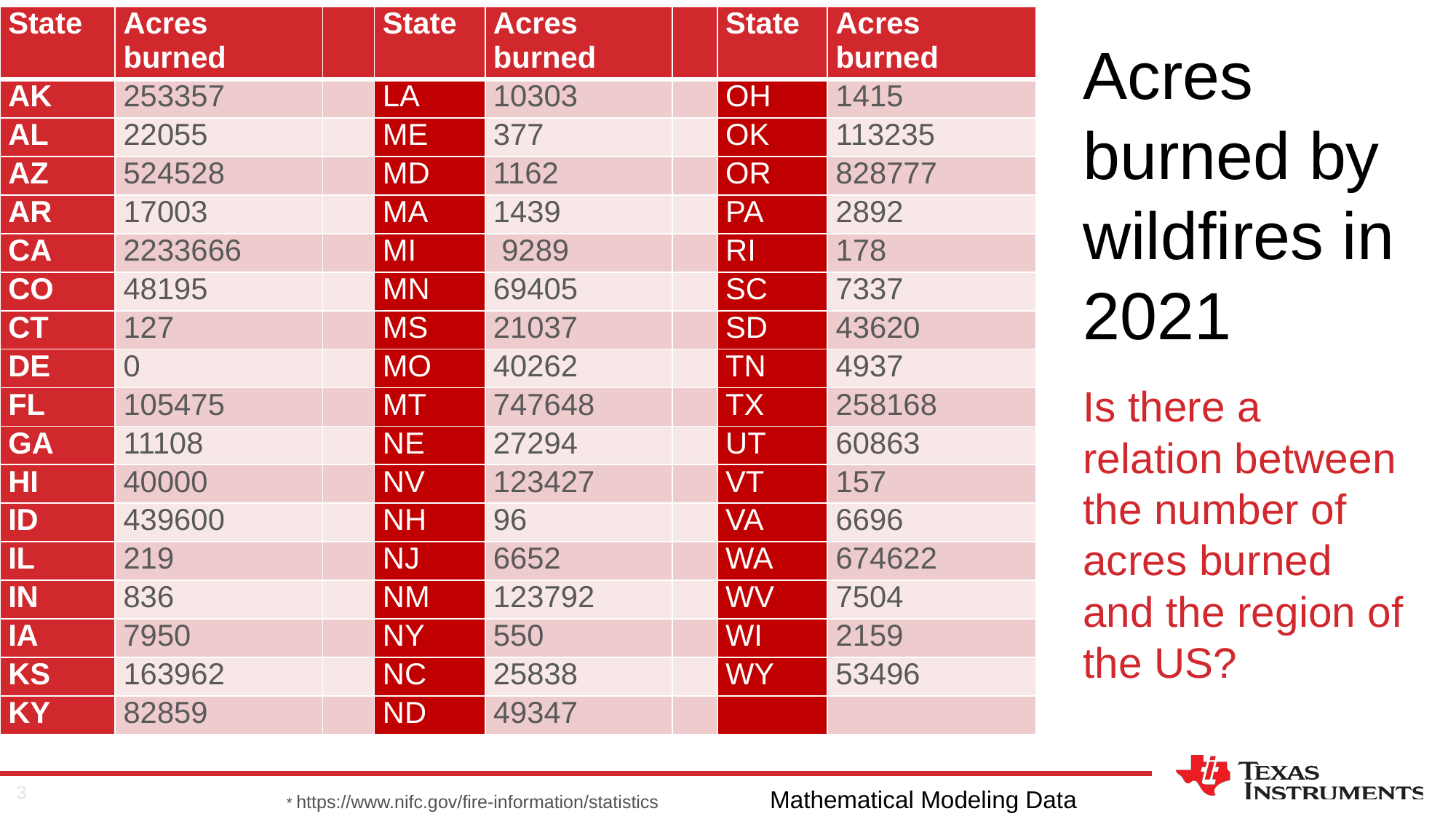

| State | Acres burned |  | State | Acres burned |  | State | Acres burned |
| --- | --- | --- | --- | --- | --- | --- | --- |
| AK | 253357 |  | LA | 10303 |  | OH | 1415 |
| AL | 22055 |  | ME | 377 |  | OK | 113235 |
| AZ | 524528 |  | MD | 1162 |  | OR | 828777 |
| AR | 17003 |  | MA | 1439 |  | PA | 2892 |
| CA | 2233666 |  | MI | 9289 |  | RI | 178 |
| CO | 48195 |  | MN | 69405 |  | SC | 7337 |
| CT | 127 |  | MS | 21037 |  | SD | 43620 |
| DE | 0 |  | MO | 40262 |  | TN | 4937 |
| FL | 105475 |  | MT | 747648 |  | TX | 258168 |
| GA | 11108 |  | NE | 27294 |  | UT | 60863 |
| HI | 40000 |  | NV | 123427 |  | VT | 157 |
| ID | 439600 |  | NH | 96 |  | VA | 6696 |
| IL | 219 |  | NJ | 6652 |  | WA | 674622 |
| IN | 836 |  | NM | 123792 |  | WV | 7504 |
| IA | 7950 |  | NY | 550 |  | WI | 2159 |
| KS | 163962 |  | NC | 25838 |  | WY | 53496 |
| KY | 82859 |  | ND | 49347 |  |  |  |
Acres burned by wildfires in 2021
Is there a relation between the number of acres burned and the region of the US?
* https://www.nifc.gov/fire-information/statistics
Mathematical Modeling Data Science